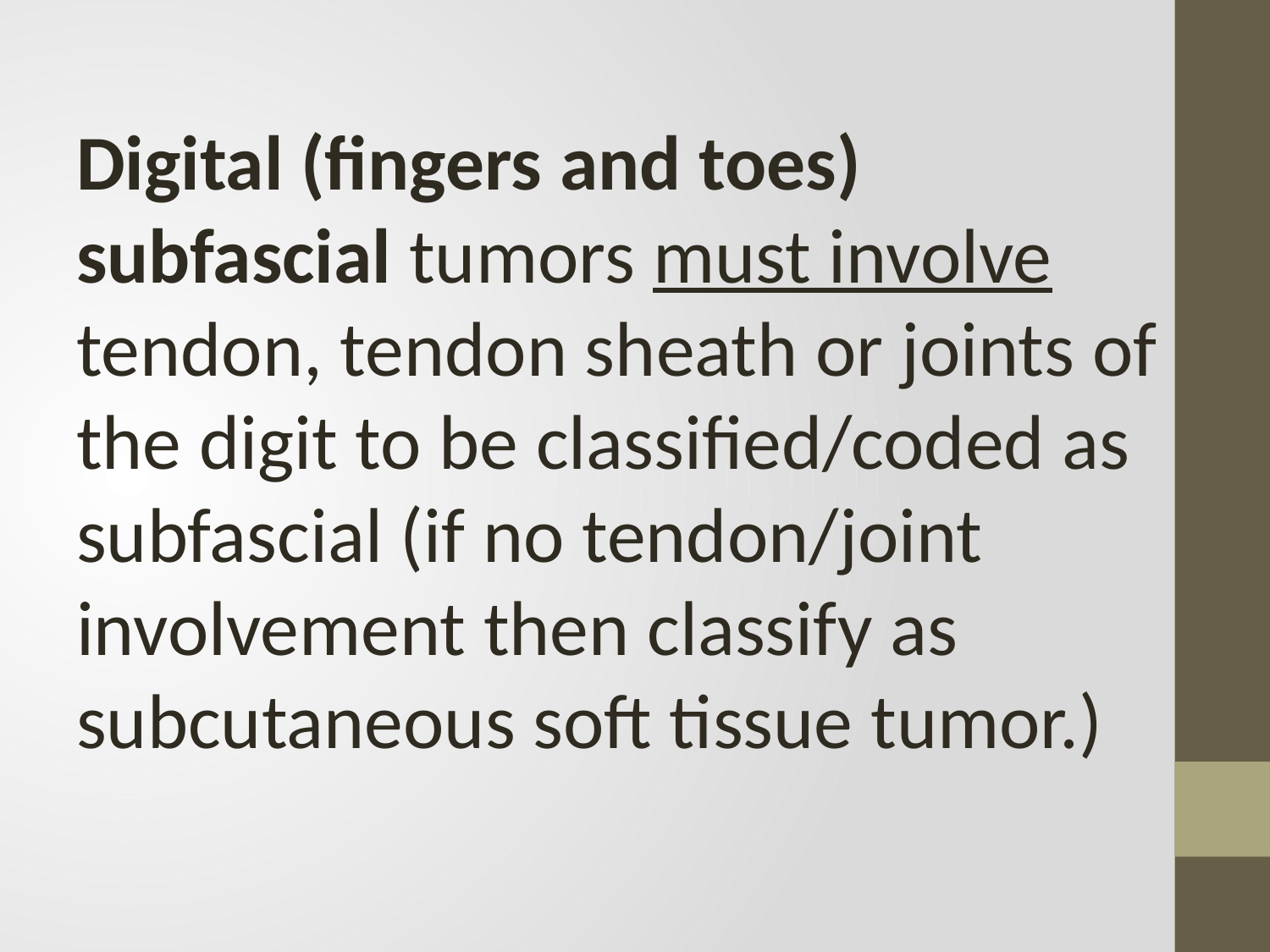

Digital (fingers and toes) subfascial tumors must involve tendon, tendon sheath or joints of the digit to be classified/coded as subfascial (if no tendon/joint involvement then classify as subcutaneous soft tissue tumor.)